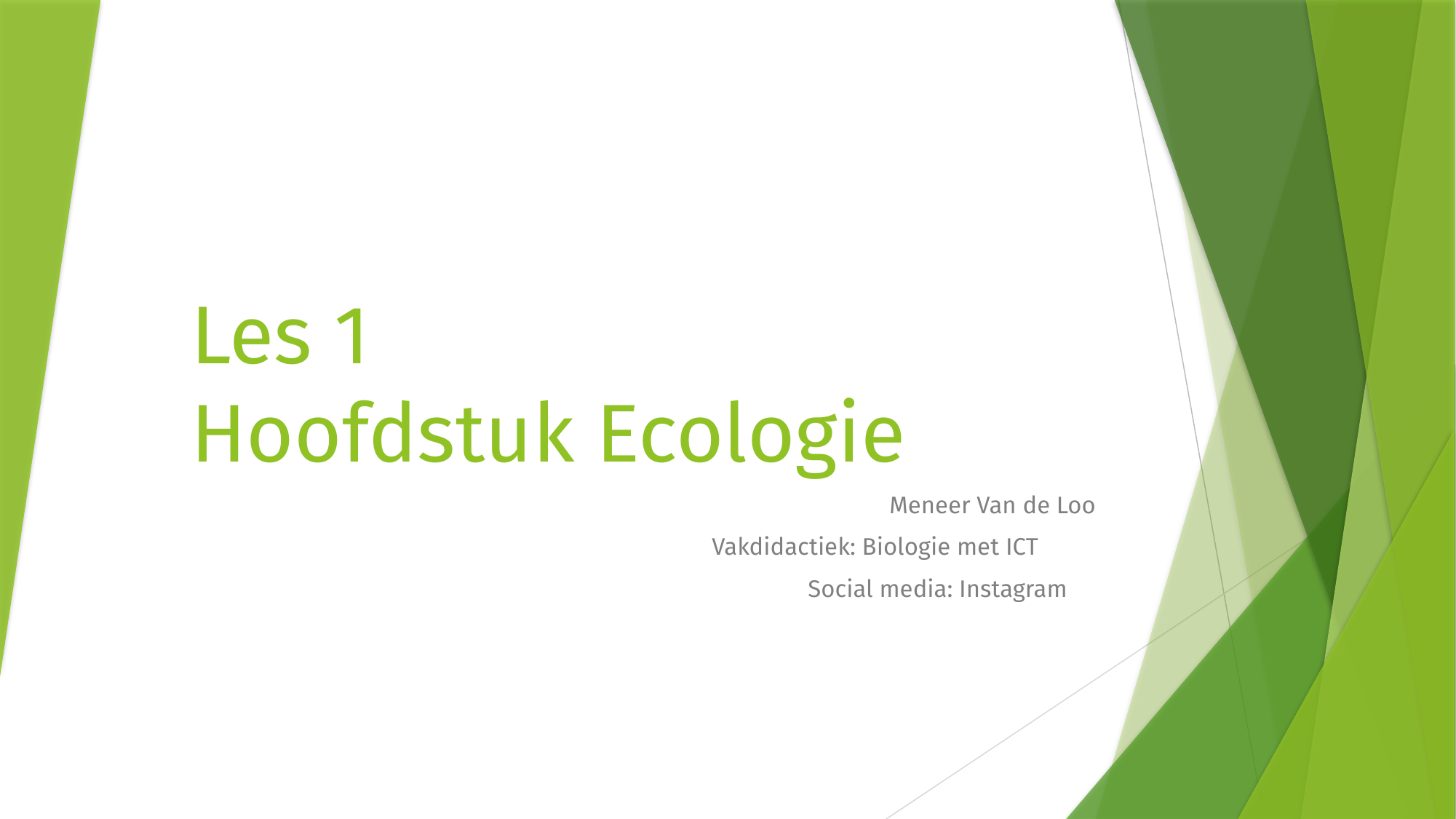

# Les 1 Hoofdstuk Ecologie
Meneer Van de Loo
Vakdidactiek: Biologie met ICT
Social media: Instagram